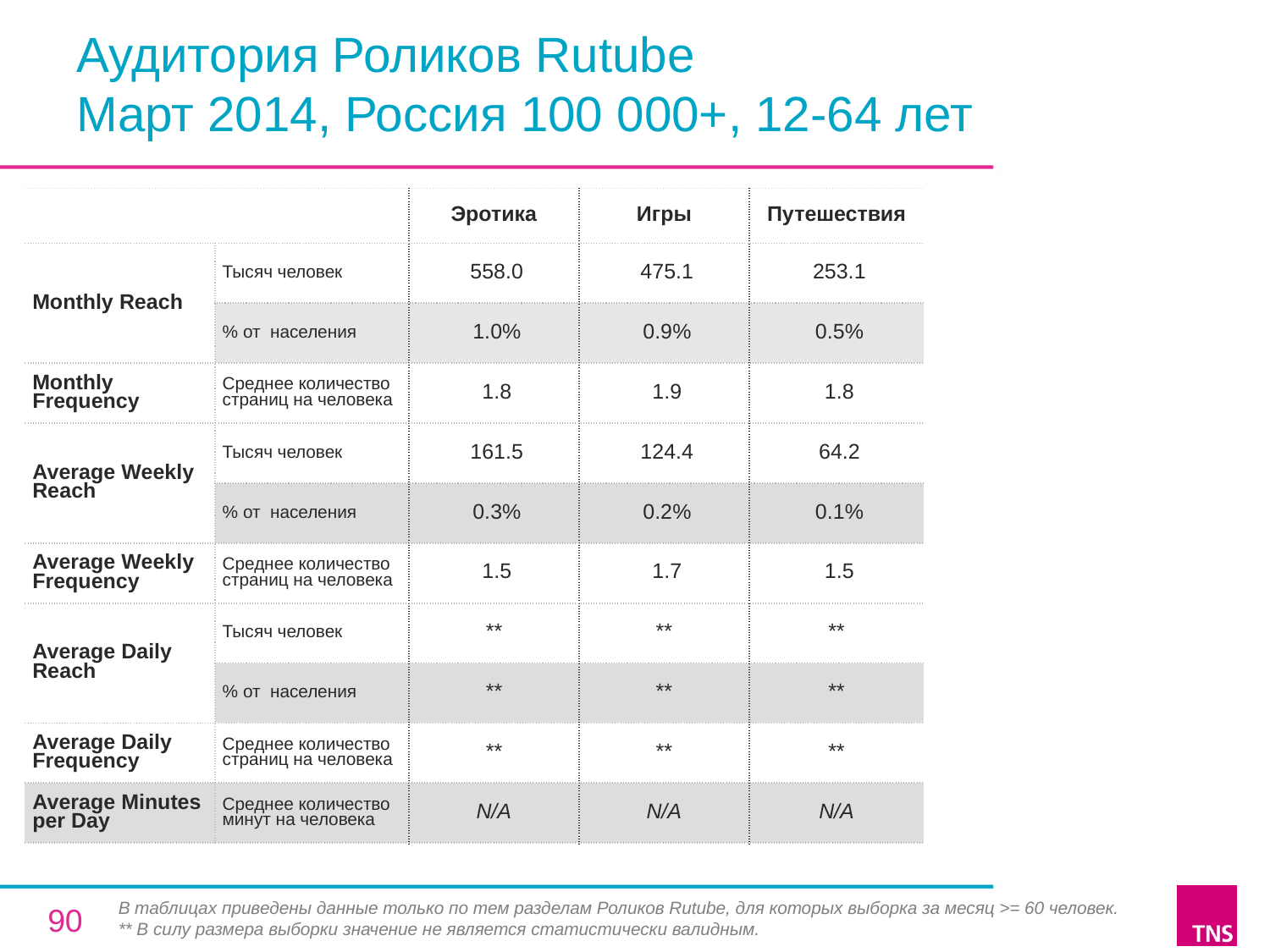

# Аудитория Роликов Rutube Март 2014, Россия 100 000+, 12-64 лет
|  |  | Эротика | Игры | Путешествия |
| --- | --- | --- | --- | --- |
| Monthly Reach | Тысяч человек | 558.0 | 475.1 | 253.1 |
|  | % от населения | 1.0% | 0.9% | 0.5% |
| Monthly Frequency | Среднее количество страниц на человека | 1.8 | 1.9 | 1.8 |
| Average Weekly Reach | Тысяч человек | 161.5 | 124.4 | 64.2 |
|  | % от населения | 0.3% | 0.2% | 0.1% |
| Average Weekly Frequency | Среднее количество страниц на человека | 1.5 | 1.7 | 1.5 |
| Average Daily Reach | Тысяч человек | \*\* | \*\* | \*\* |
|  | % от населения | \*\* | \*\* | \*\* |
| Average Daily Frequency | Среднее количество страниц на человека | \*\* | \*\* | \*\* |
| Average Minutes per Day | Среднее количество минут на человека | N/A | N/A | N/A |
В таблицах приведены данные только по тем разделам Роликов Rutube, для которых выборка за месяц >= 60 человек.
** В силу размера выборки значение не является статистически валидным.
90